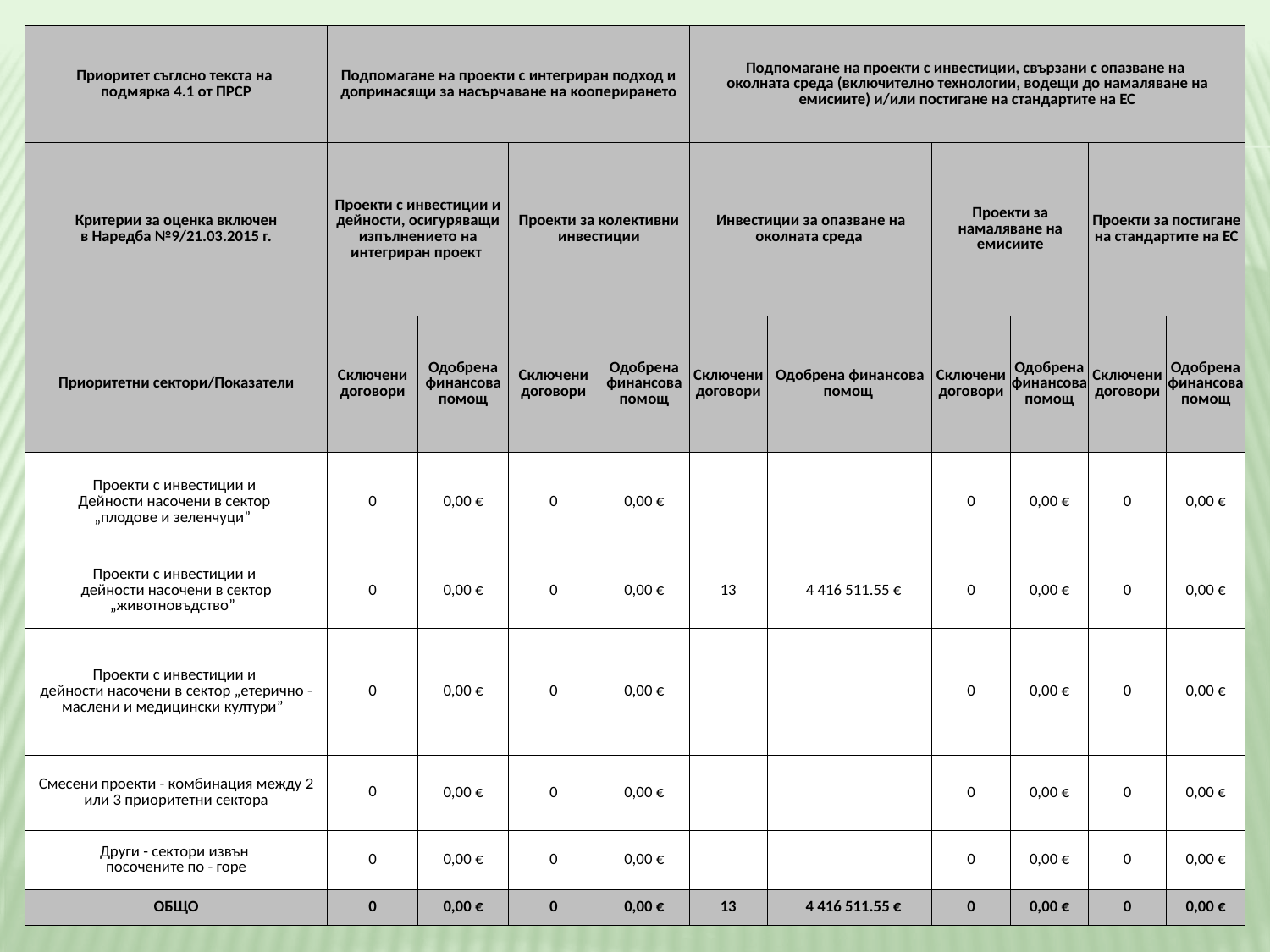

| Приоритет съглсно текста на подмярка 4.1 от ПРСР | Подпомагане на проекти с интегриран подход и допринасящи за насърчаване на кооперирането |  |  |  | Подпомагане на проекти с инвестиции, свързани с опазване на околната среда (включително технологии, водещи до намаляване на емисиите) и/или постигане на стандартите на ЕС |  |  |  |  |  |
| --- | --- | --- | --- | --- | --- | --- | --- | --- | --- | --- |
| Критерии за оценка включен в Наредба №9/21.03.2015 г. | Проекти с инвестиции и дейности, осигуряващи изпълнението на интегриран проект |  | Проекти за колективни инвестиции |  | Инвестиции за опазване на околната среда |  | Проекти за намаляване на емисиите |  | Проекти за постигане на стандартите на ЕС |  |
| Приоритетни сектори/Показатели | Сключени договори | Одобрена финансова помощ | Сключени договори | Одобрена финансова помощ | Сключени договори | Одобрена финансова помощ | Сключени договори | Одобрена финансова помощ | Сключени договори | Одобрена финансова помощ |
| Проекти с инвестиции и Дейности насочени в сектор „плодове и зеленчуци” | 0 | 0,00 € | 0 | 0,00 € |  |  | 0 | 0,00 € | 0 | 0,00 € |
| Проекти с инвестиции и дейности насочени в сектор „животновъдство” | 0 | 0,00 € | 0 | 0,00 € | 13 | 4 416 511.55 € | 0 | 0,00 € | 0 | 0,00 € |
| Проекти с инвестиции и дейности насочени в сектор „етерично - маслени и медицински култури” | 0 | 0,00 € | 0 | 0,00 € |  |  | 0 | 0,00 € | 0 | 0,00 € |
| Смесени проекти - комбинация между 2 или 3 приоритетни сектора | 0 | 0,00 € | 0 | 0,00 € |  |  | 0 | 0,00 € | 0 | 0,00 € |
| Други - сектори извън посочените по - горе | 0 | 0,00 € | 0 | 0,00 € |  |  | 0 | 0,00 € | 0 | 0,00 € |
| ОБЩО | 0 | 0,00 € | 0 | 0,00 € | 13 | 4 416 511.55 € | 0 | 0,00 € | 0 | 0,00 € |
#